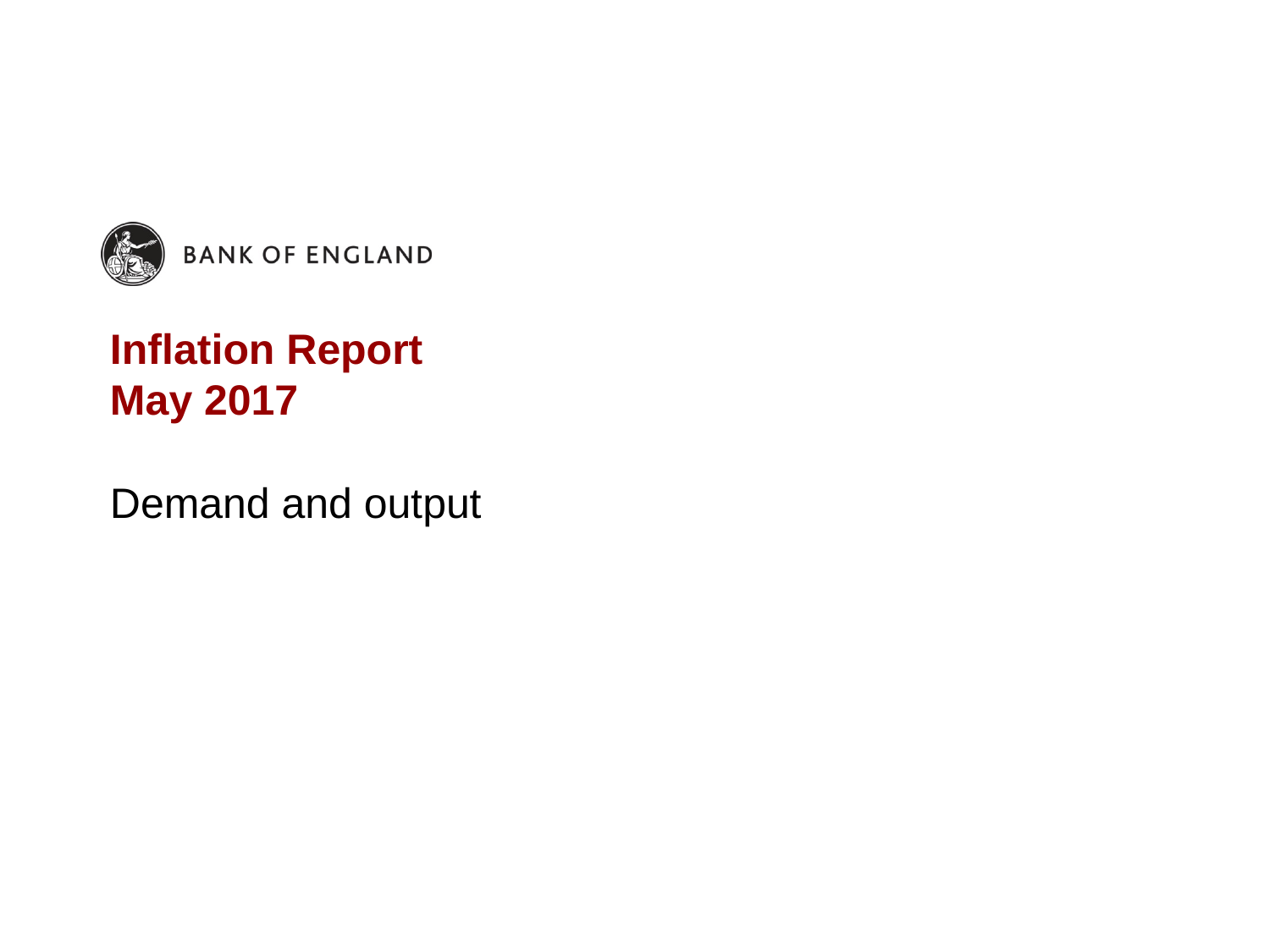

# Inflation Report May 2017
Demand and output